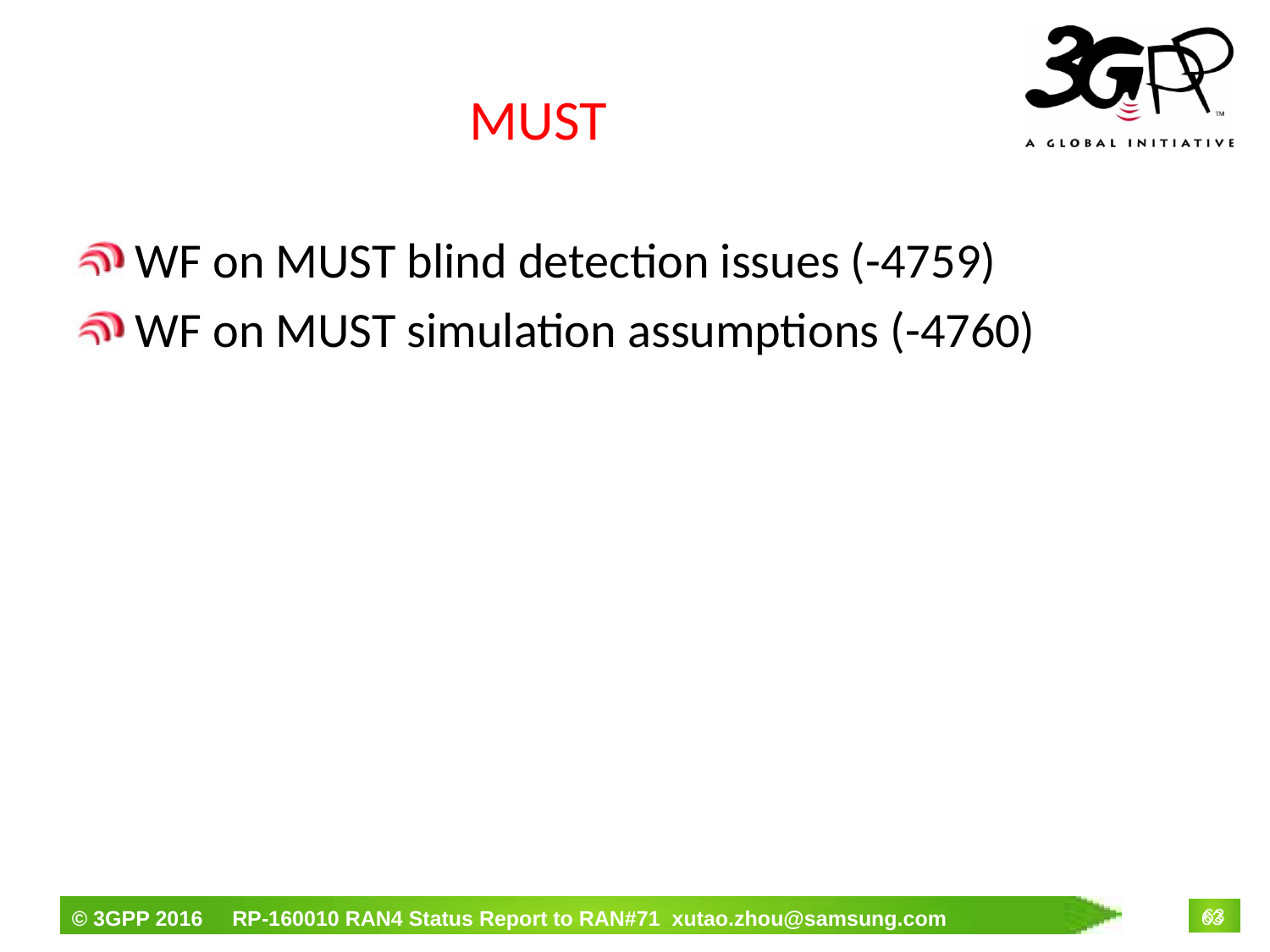

# MUST
 WF on MUST blind detection issues (-4759)
 WF on MUST simulation assumptions (-4760)

63